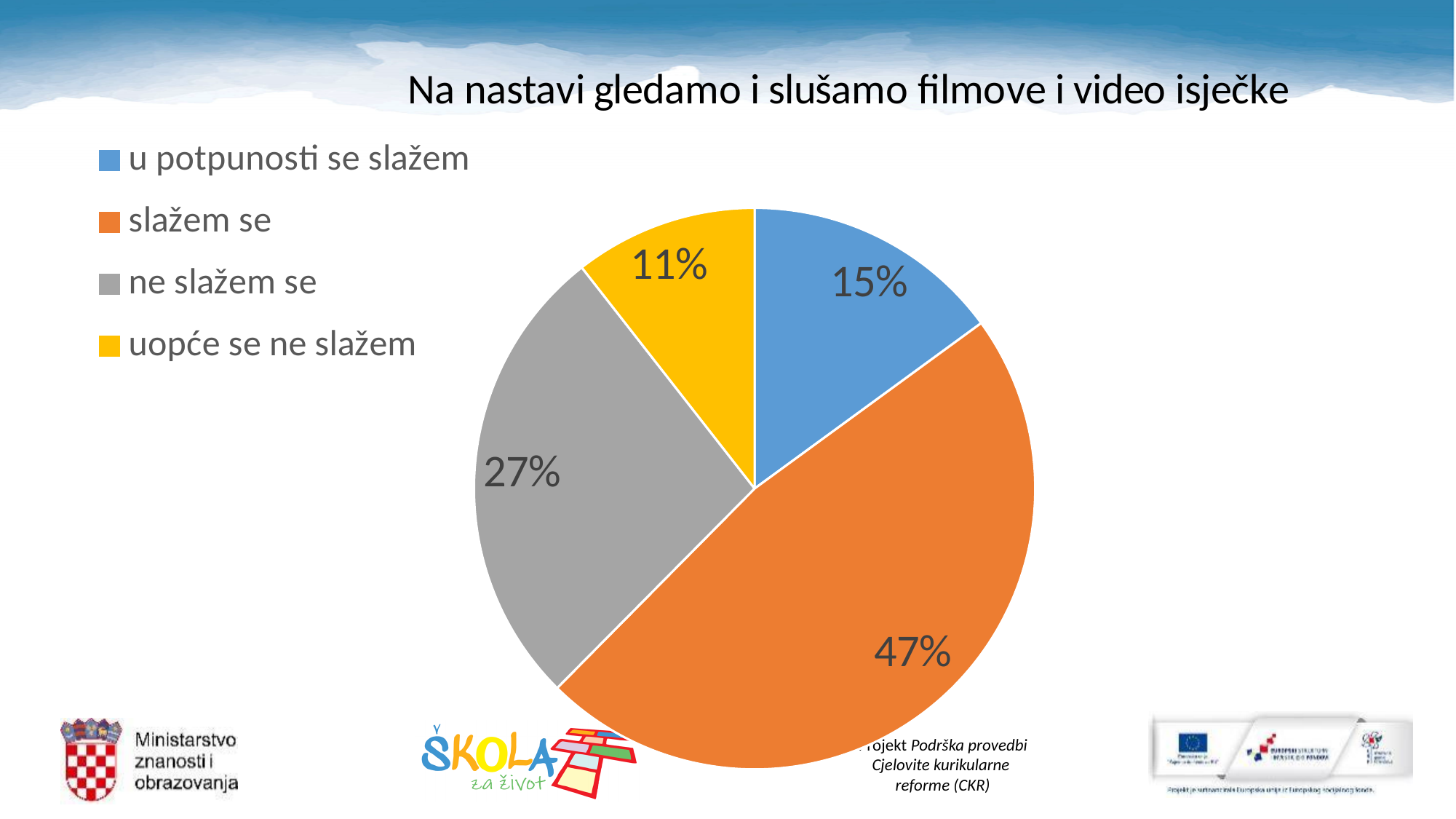

### Chart:

| Category | Na nastavi gledamo i slušamo filmove i video isječke |
|---|---|
| u potpunosti se slažem | 595.0 |
| slažem se | 1887.0 |
| ne slažem se | 1074.0 |
| uopće se ne slažem | 420.0 |